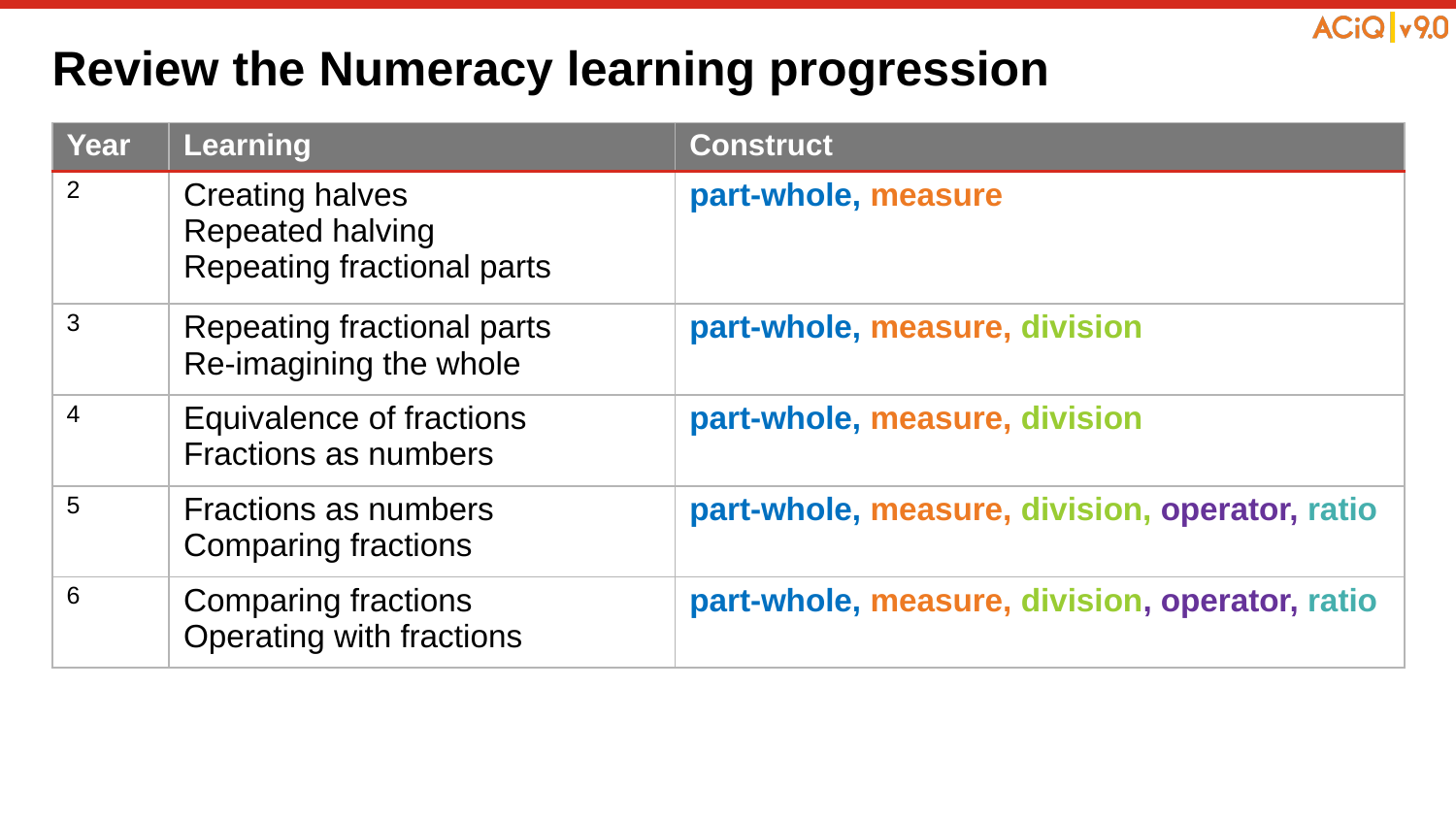

# Review the Numeracy learning progression
| Year | Learning | Construct |
| --- | --- | --- |
| 2 | Creating halves Repeated halving Repeating fractional parts | part-whole, measure |
| 3 | Repeating fractional parts Re-imagining the whole | part-whole, measure, division |
| 4 | Equivalence of fractions Fractions as numbers | part-whole, measure, division |
| 5 | Fractions as numbers Comparing fractions | part-whole, measure, division, operator, ratio |
| 6 | Comparing fractions Operating with fractions | part-whole, measure, division, operator, ratio |